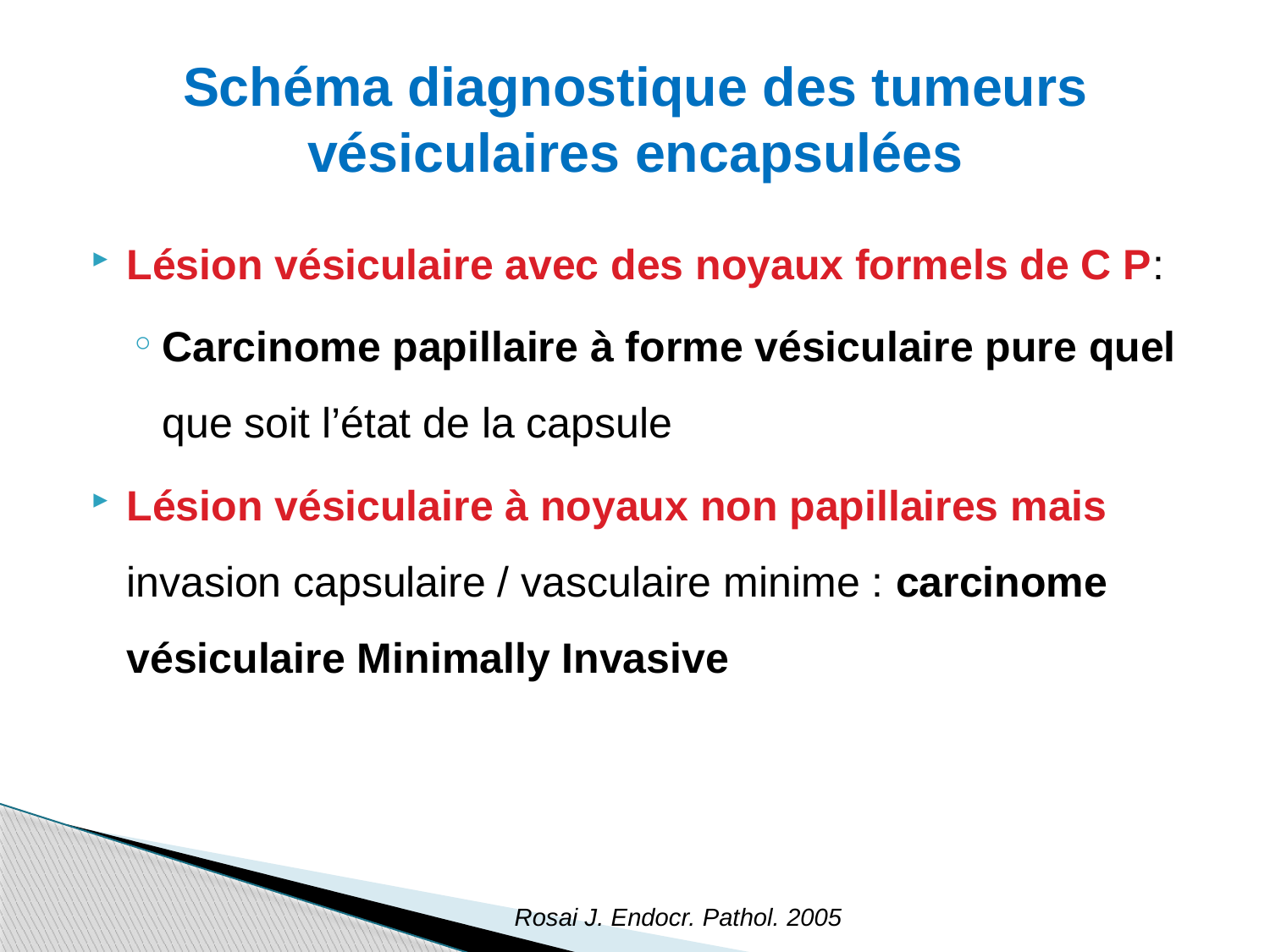

# Schéma diagnostique des tumeurs vésiculaires encapsulées
Lésion vésiculaire avec des noyaux formels de C P:
Carcinome papillaire à forme vésiculaire pure quel que soit l’état de la capsule
Lésion vésiculaire à noyaux non papillaires mais invasion capsulaire / vasculaire minime : carcinome vésiculaire Minimally Invasive

Rosai J. Endocr. Pathol. 2005